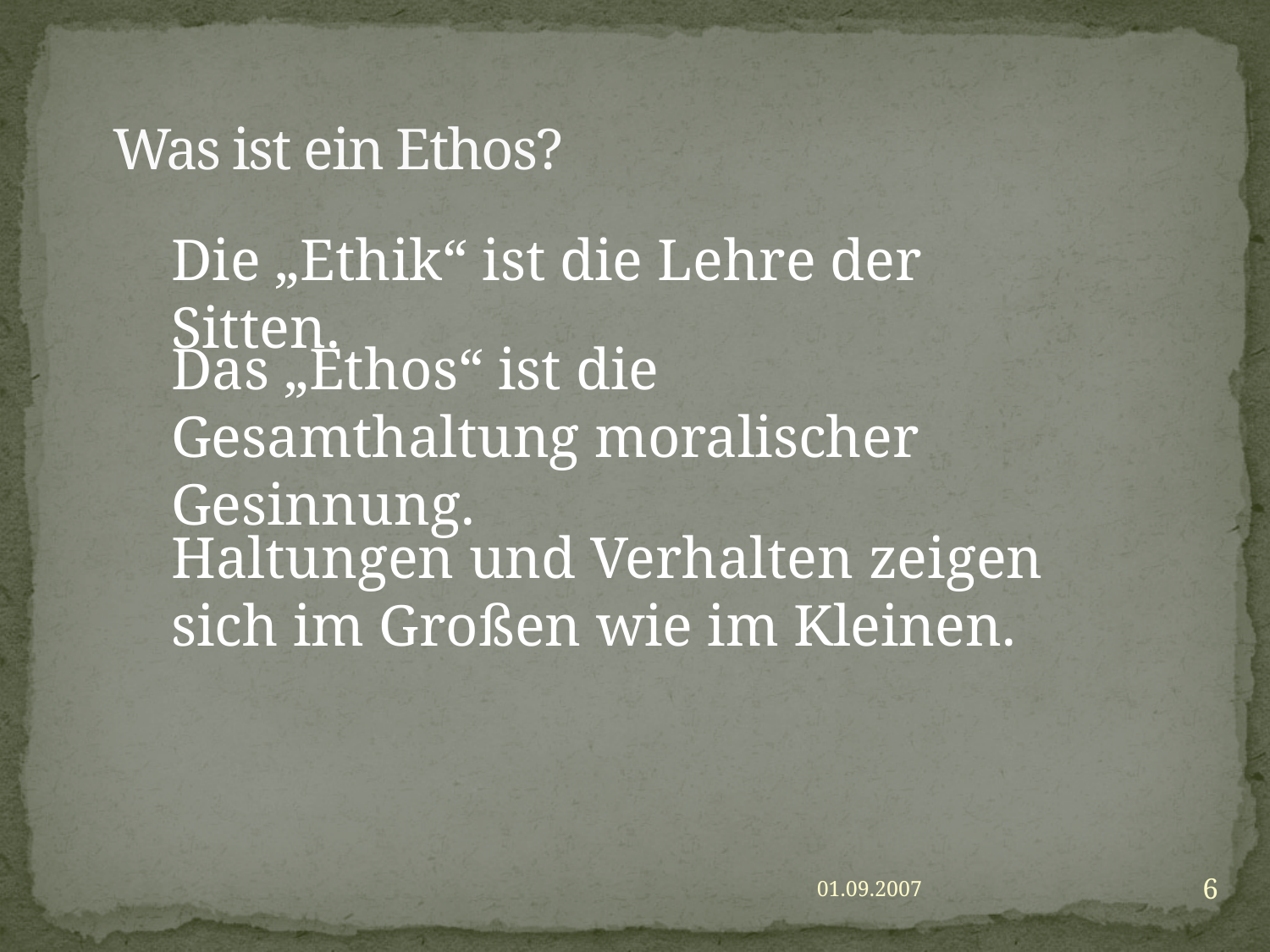

# Was ist ein Ethos?
Die „Ethik“ ist die Lehre der Sitten.
Das „Ethos“ ist die Gesamthaltung moralischer Gesinnung.
Haltungen und Verhalten zeigen sich im Großen wie im Kleinen.
6
01.09.2007
ZfA-DSD-DFU- Projekt Weltethos in Rumänien